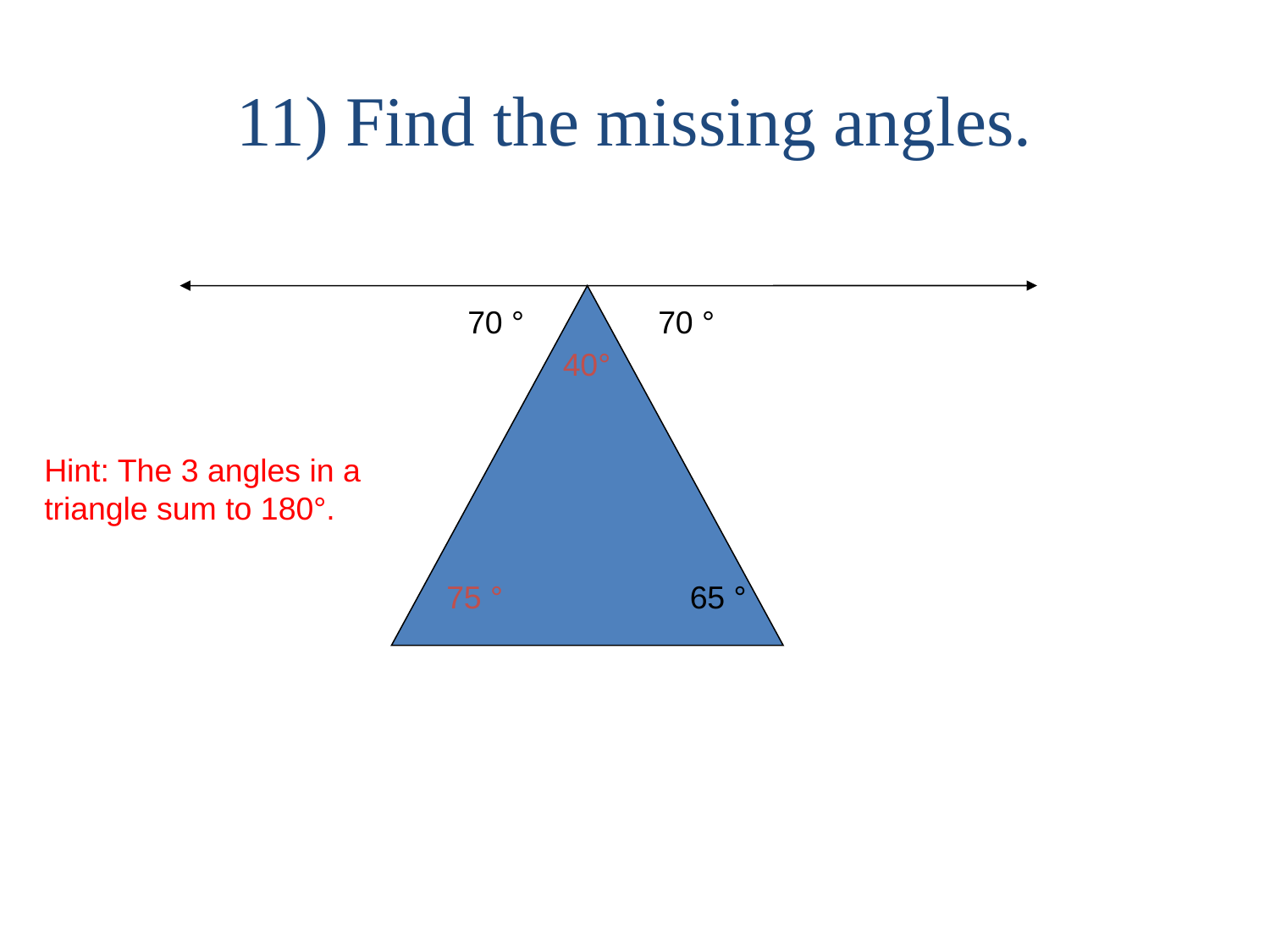

11) Find the missing angles.

70 °
70 °
40°
Hint: The 3 angles in a triangle sum to 180°.
75 °
65 °